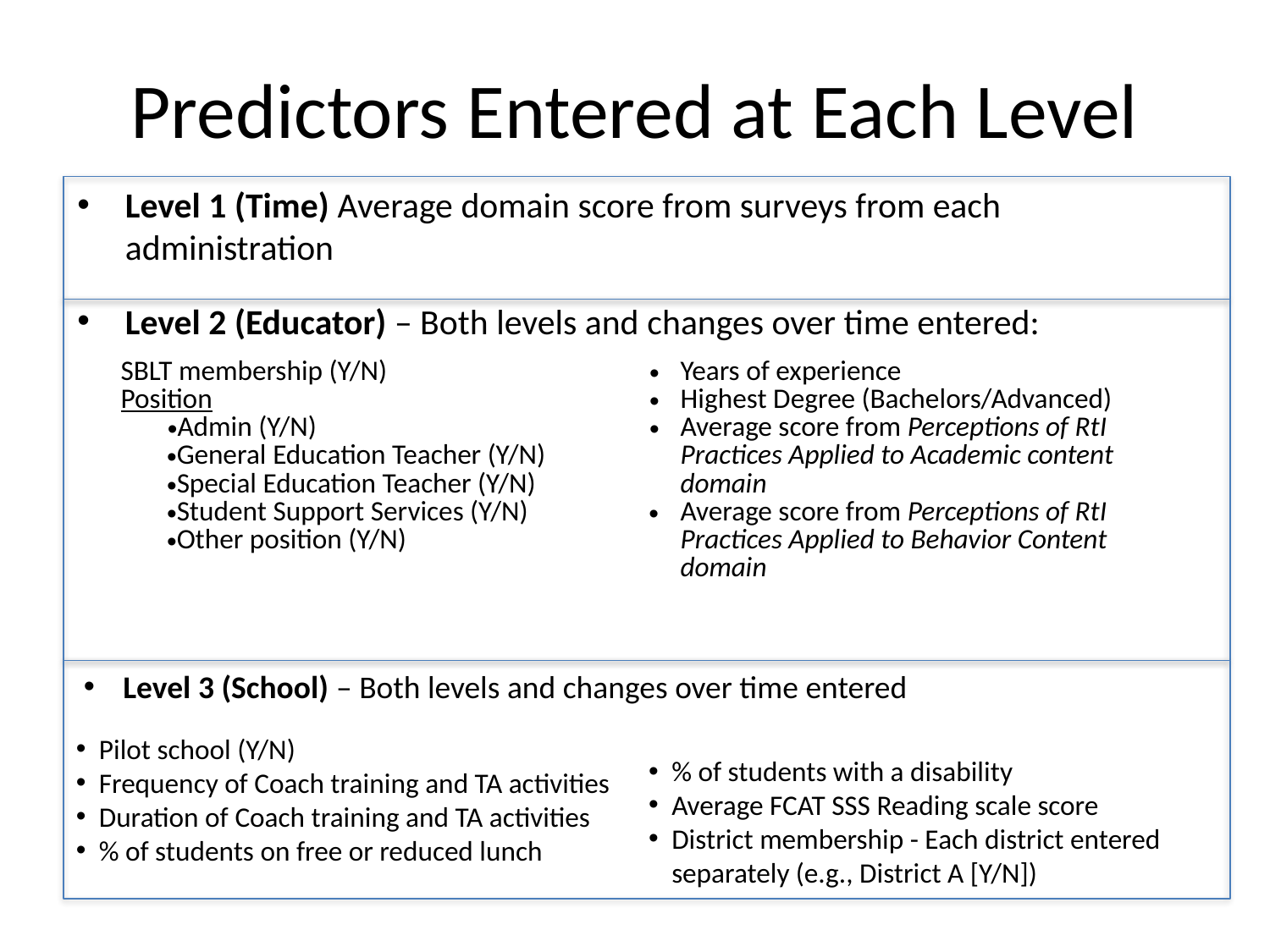

# Predictors Entered at Each Level

Level 1 (Time) Average domain score from surveys from each administration

Level 2 (Educator) – Both levels and changes over time entered:

| SBLT membership (Y/N) Position Admin (Y/N) General Education Teacher (Y/N) Special Education Teacher (Y/N) Student Support Services (Y/N) Other position (Y/N) | Years of experience Highest Degree (Bachelors/Advanced) Average score from Perceptions of RtI Practices Applied to Academic content domain Average score from Perceptions of RtI Practices Applied to Behavior Content domain |
| --- | --- |
Level 3 (School) – Both levels and changes over time entered

Pilot school (Y/N)
Frequency of Coach training and TA activities
Duration of Coach training and TA activities
% of students on free or reduced lunch

% of students with a disability
Average FCAT SSS Reading scale score
District membership - Each district entered separately (e.g., District A [Y/N])